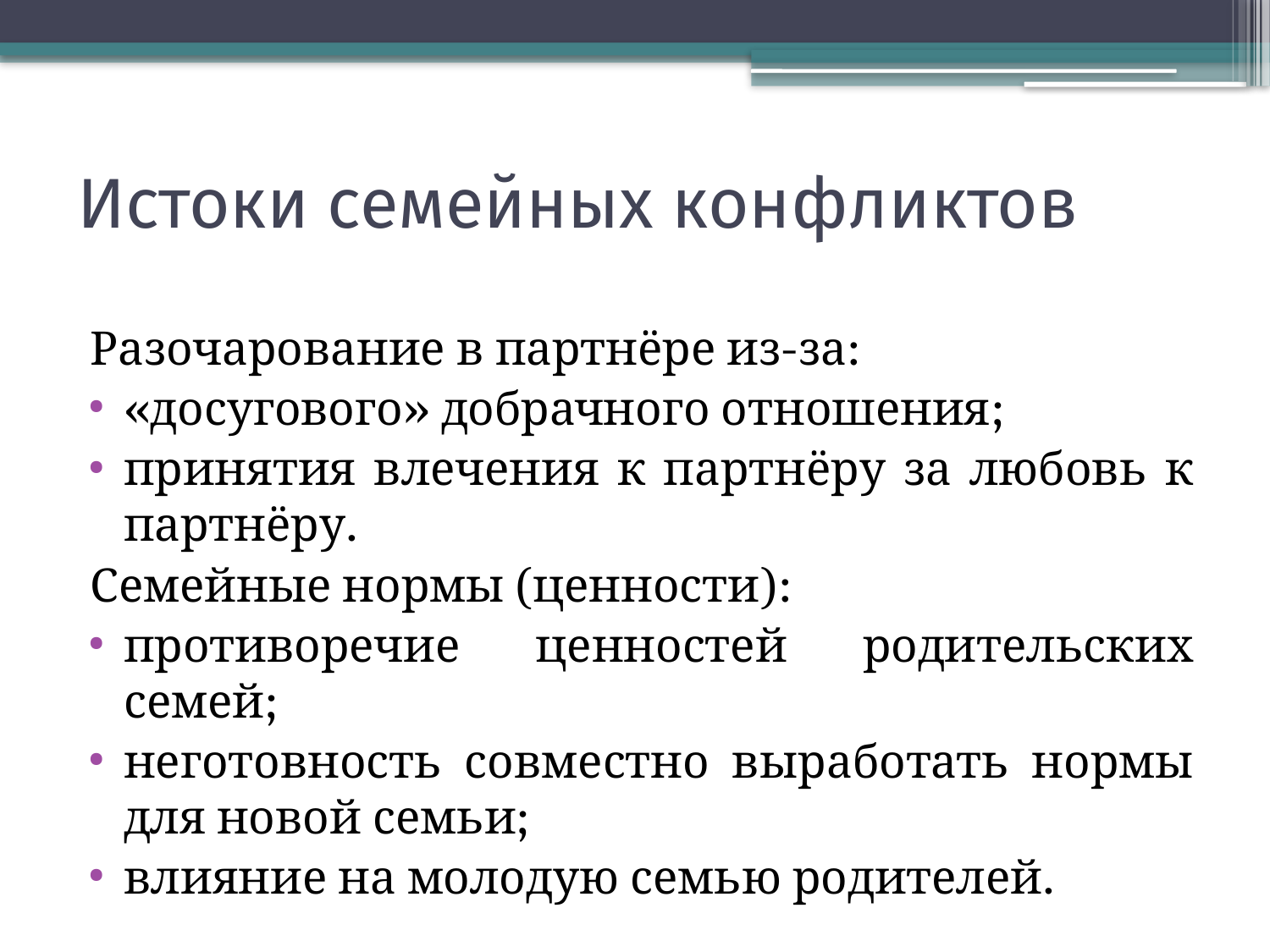

# Истоки семейных конфликтов
Разочарование в партнёре из-за:
«досугового» добрачного отношения;
принятия влечения к партнёру за любовь к партнёру.
Семейные нормы (ценности):
противоречие ценностей родительских семей;
неготовность совместно выработать нормы для новой семьи;
влияние на молодую семью родителей.